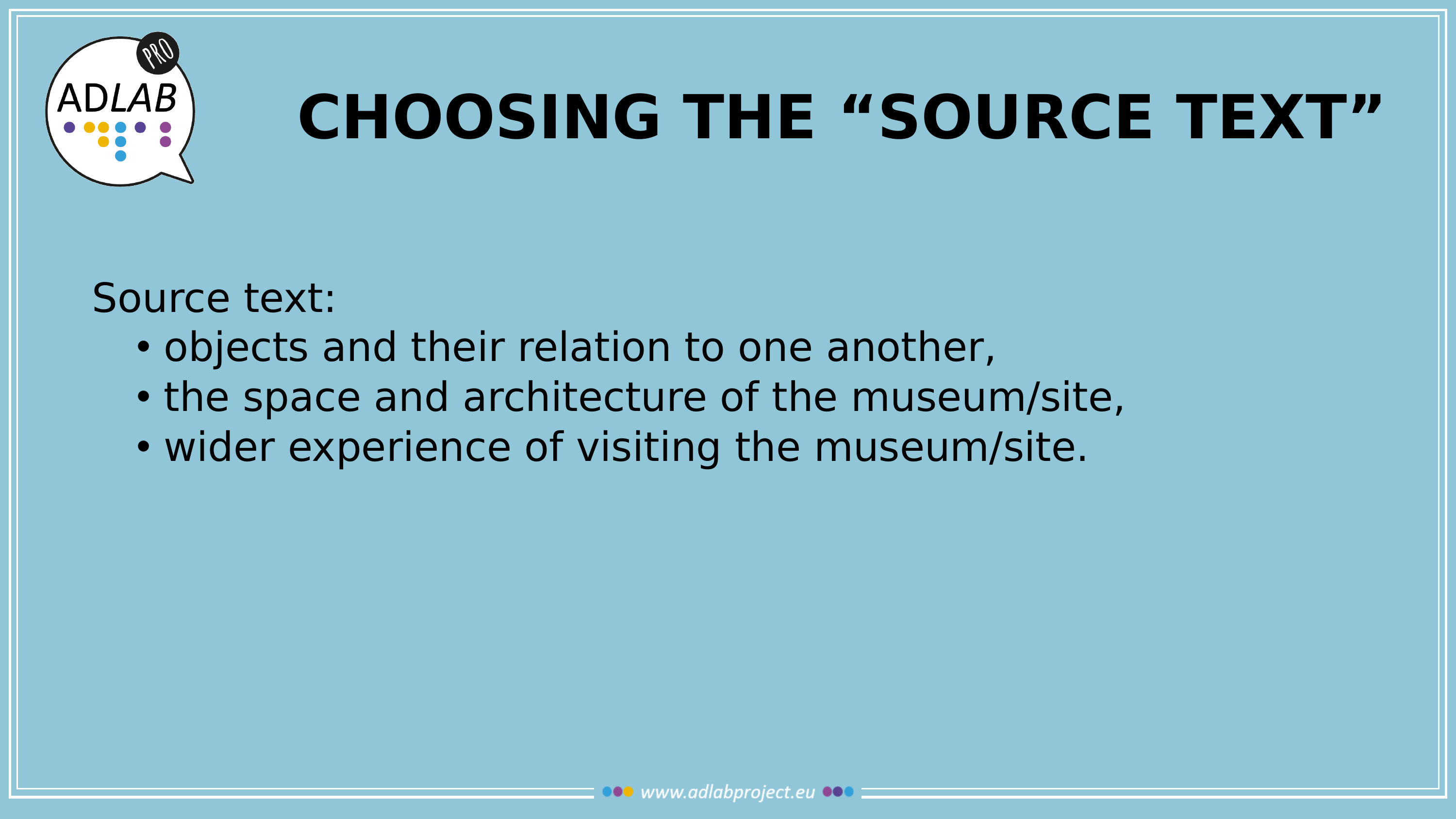

# choosing the “source text”
Source text:
 objects and their relation to one another,
 the space and architecture of the museum/site,
 wider experience of visiting the museum/site.